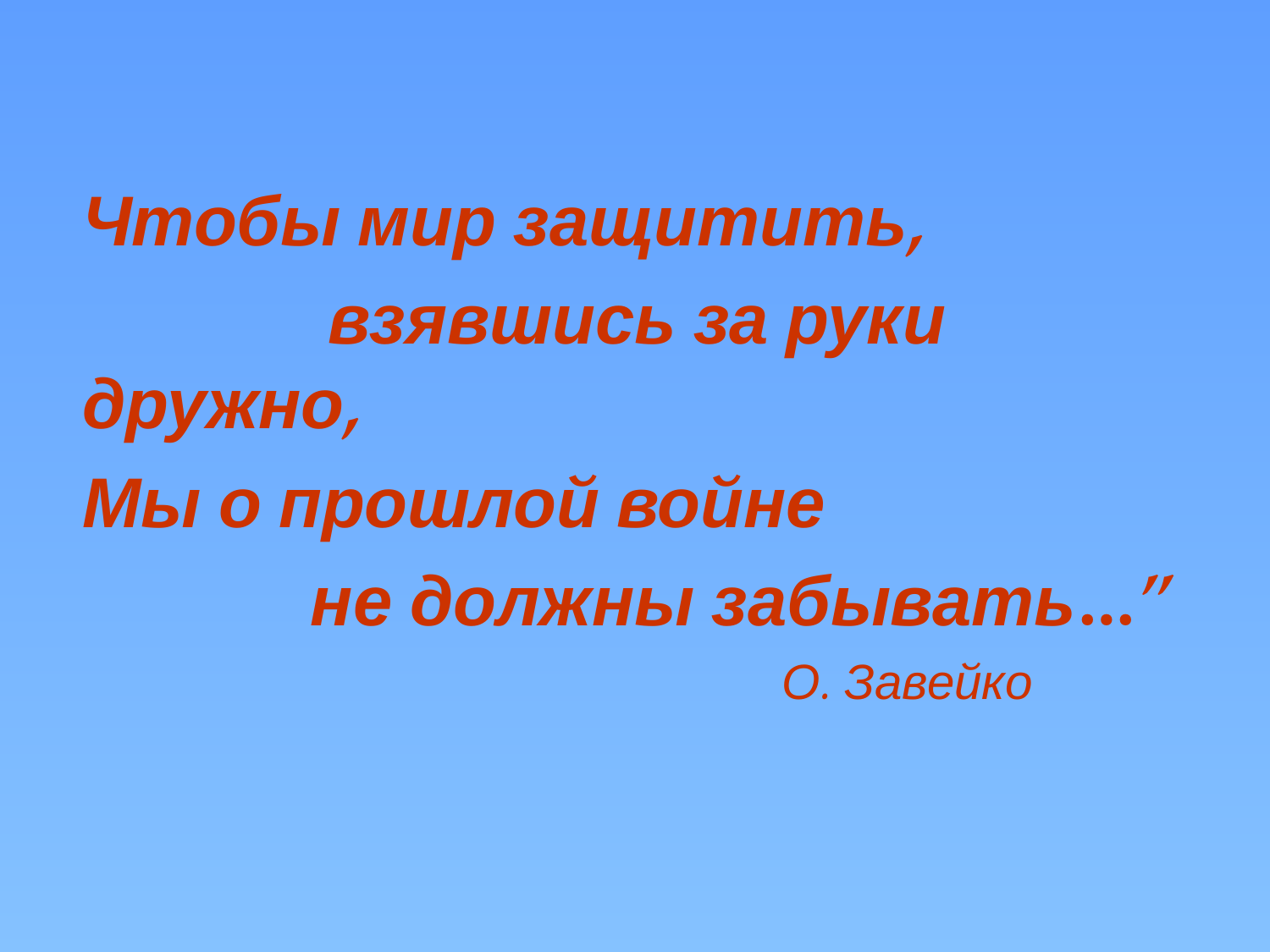

Чтобы мир защитить,
              взявшись за руки дружно,
Мы о прошлой войне
             не должны забывать…”
                                                         О. Завейко